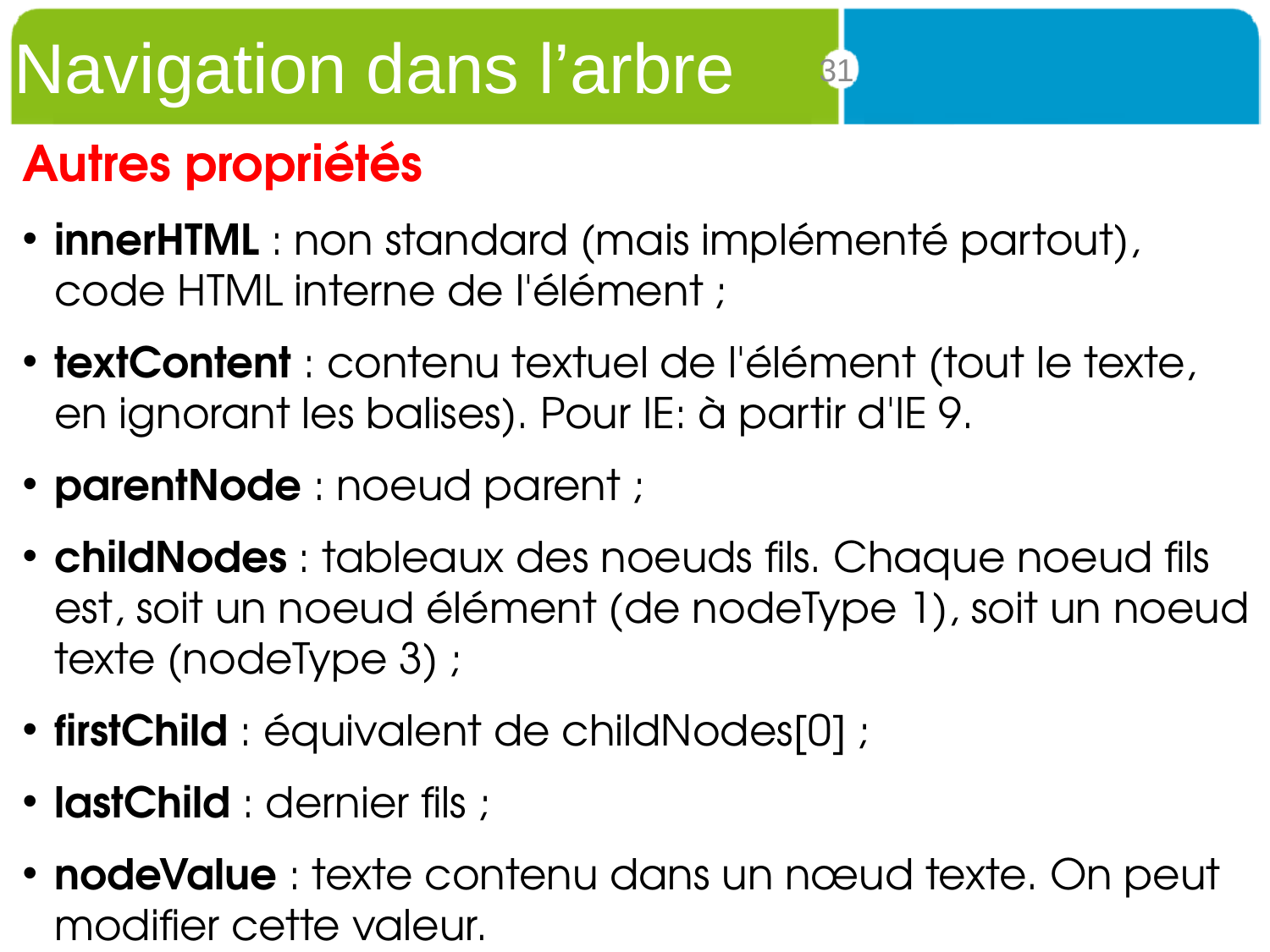

# Navigation dans l’arbre
31
Autres propriétés
innerHTML : non standard (mais implémenté partout), code HTML interne de l'élément ;
textContent : contenu textuel de l'élément (tout le texte, en ignorant les balises). Pour IE: à partir d'IE 9.
parentNode : noeud parent ;
childNodes : tableaux des noeuds fils. Chaque noeud fils est, soit un noeud élément (de nodeType 1), soit un noeud texte (nodeType 3) ;
firstChild : équivalent de childNodes[0] ;
lastChild : dernier fils ;
nodeValue : texte contenu dans un nœud texte. On peut modifier cette valeur.